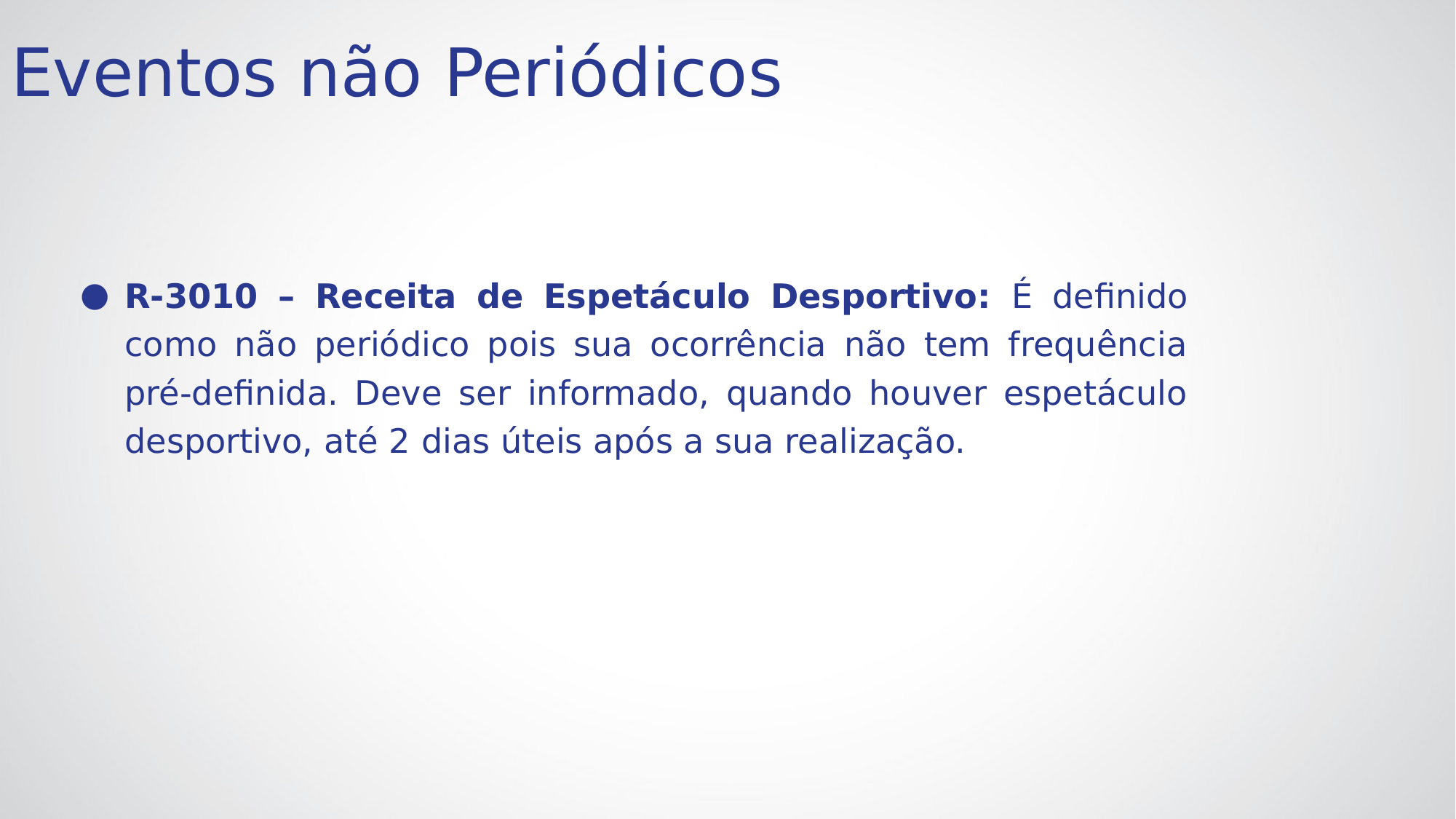

Eventos não Periódicos
R-3010 – Receita de Espetáculo Desportivo: É definido como não periódico pois sua ocorrência não tem frequência pré-definida. Deve ser informado, quando houver espetáculo desportivo, até 2 dias úteis após a sua realização.